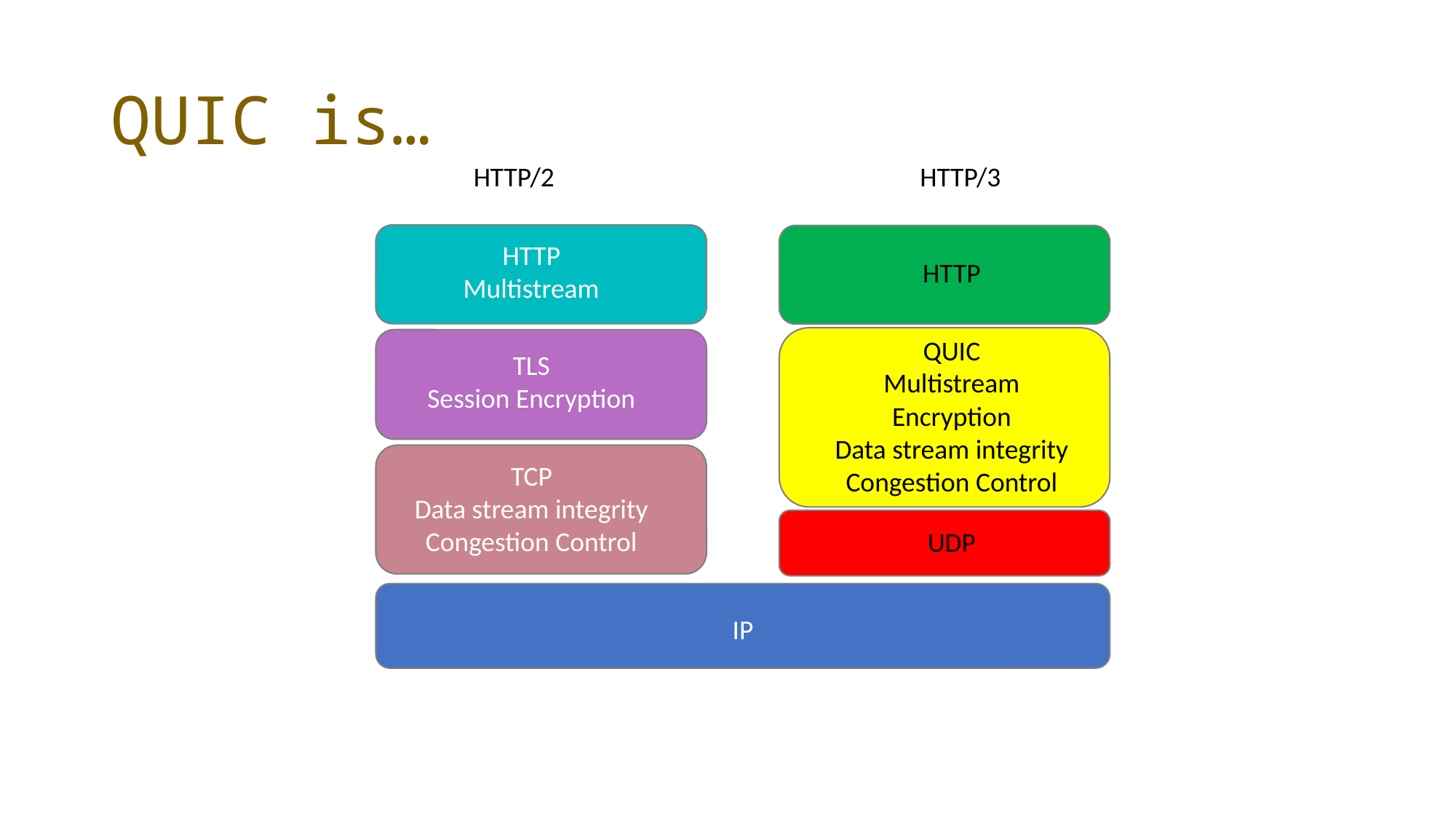

# QUIC is…
HTTP/3
HTTP/2

HTTP
Multistream
HTTP

QUIC
Multistream
Encryption
Data stream integrity
Congestion Control

TLS
Session Encryption

TCP
Data stream integrity
Congestion Control

UDP

IP